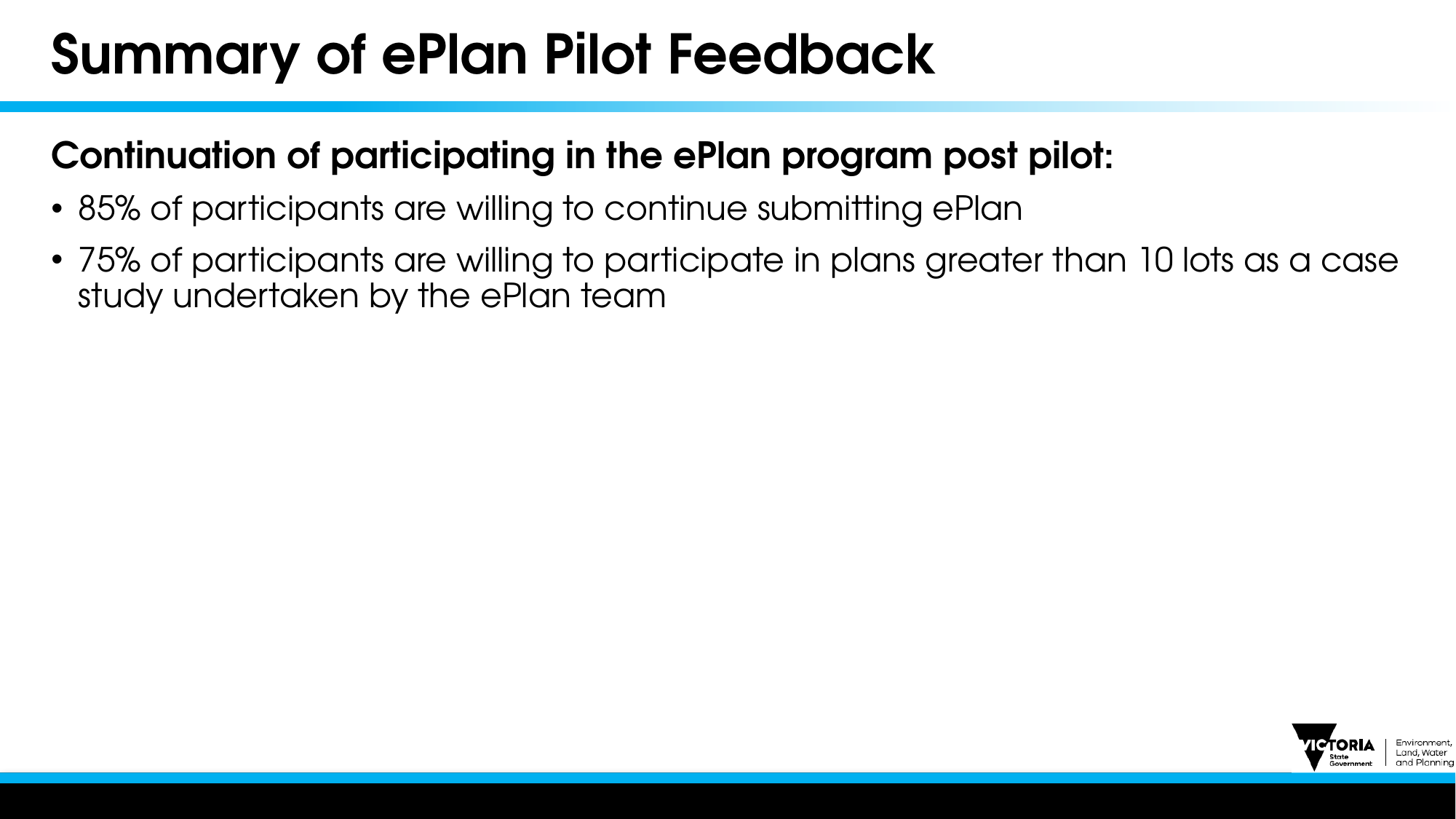

# Summary of ePlan Pilot Feedback
Continuation of participating in the ePlan program post pilot:
85% of participants are willing to continue submitting ePlan
75% of participants are willing to participate in plans greater than 10 lots as a case study undertaken by the ePlan team